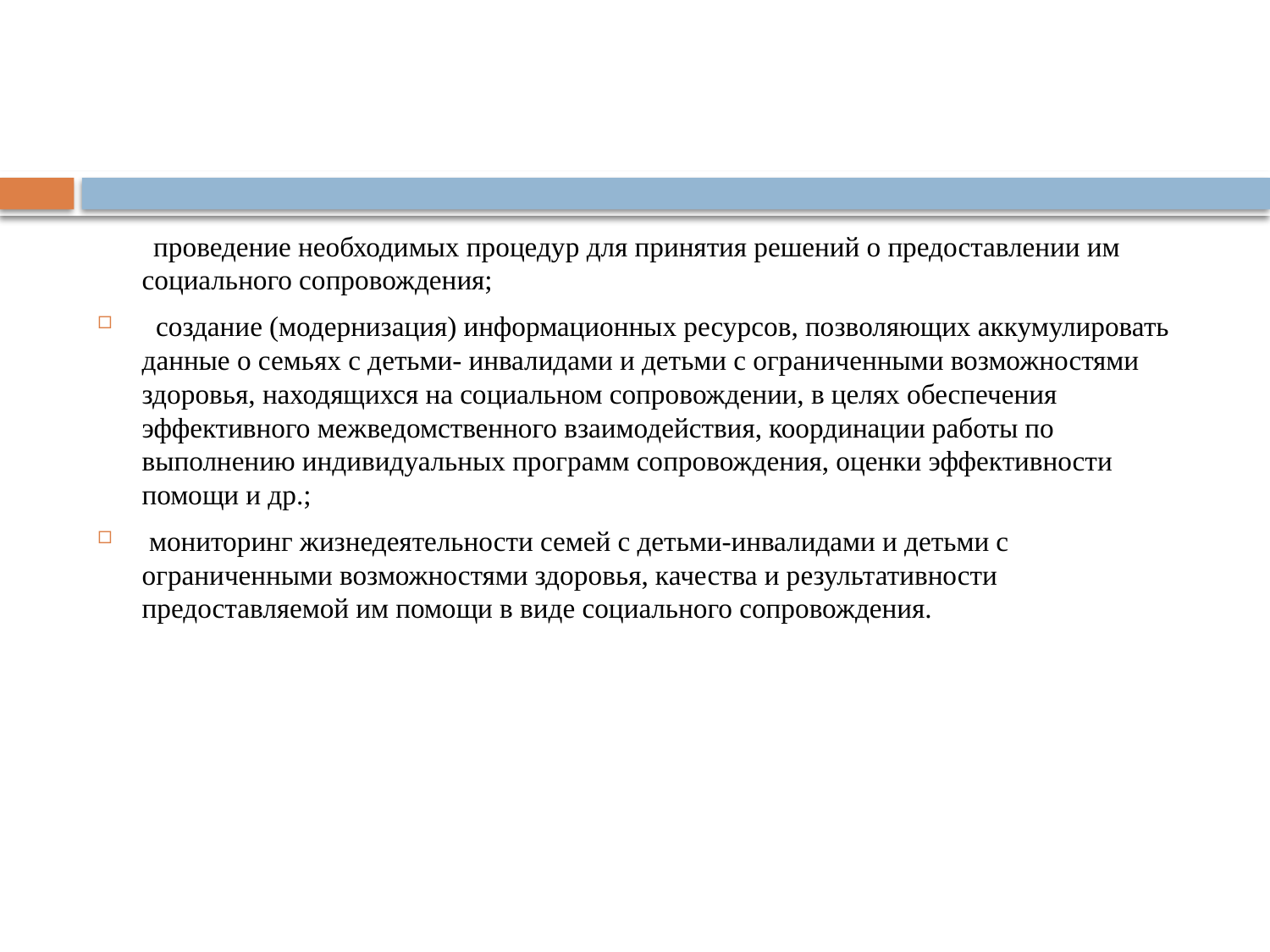

#
        проведение необходимых процедур для принятия решений о предоставлении им        социального сопровождения;
  создание (модернизация) информационных ресурсов, позволяющих аккумулировать данные о семьях с детьми- инвалидами и детьми с ограниченными возможностями здоровья, находящихся на социальном сопровождении, в целях обеспечения эффективного межведомственного взаимодействия, координации работы по выполнению индивидуальных программ сопровождения, оценки эффективности помощи и др.;
 мониторинг жизнедеятельности семей с детьми-инвалидами и детьми с ограниченными возможностями здоровья, качества и результативности предоставляемой им помощи в виде социального сопровождения.